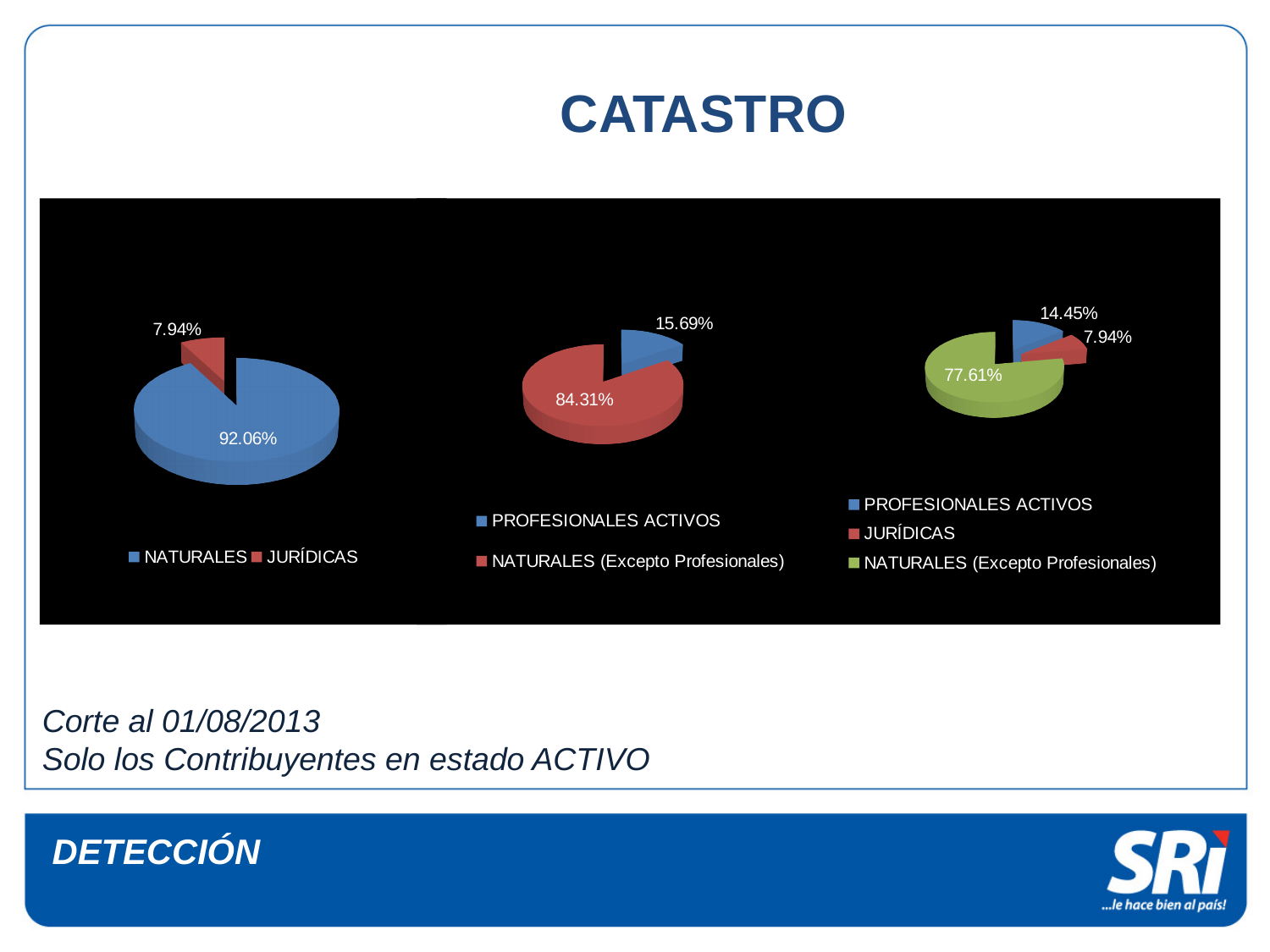

CATASTRO

[unsupported chart]

[unsupported chart]

[unsupported chart]

Corte al 01/08/2013
Solo los Contribuyentes en estado ACTIVO
DETECCIÓN